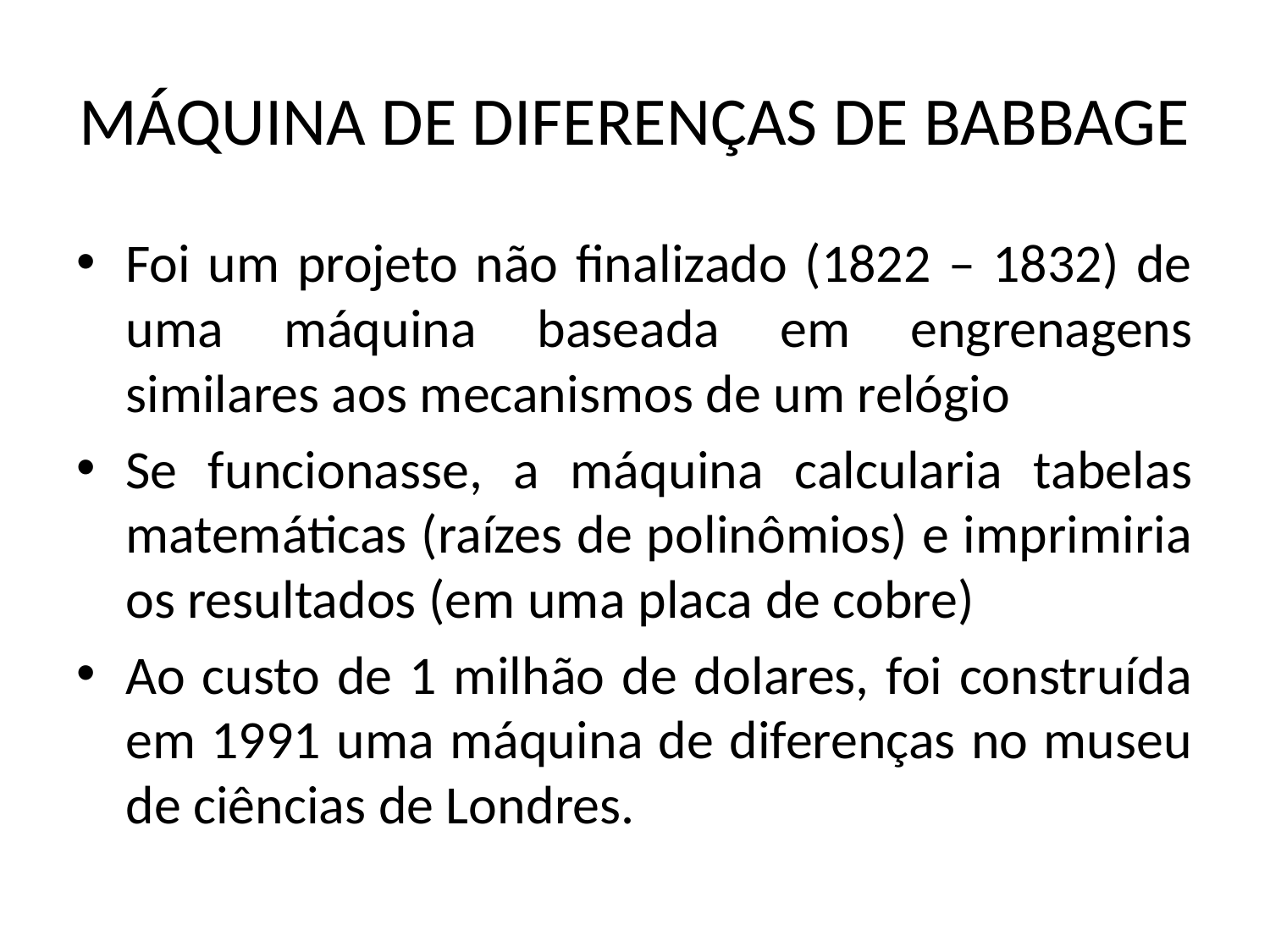

# MÁQUINA DE DIFERENÇAS DE BABBAGE
Foi um projeto não finalizado (1822 – 1832) de uma máquina baseada em engrenagens similares aos mecanismos de um relógio
Se funcionasse, a máquina calcularia tabelas matemáticas (raízes de polinômios) e imprimiria os resultados (em uma placa de cobre)
Ao custo de 1 milhão de dolares, foi construída em 1991 uma máquina de diferenças no museu de ciências de Londres.